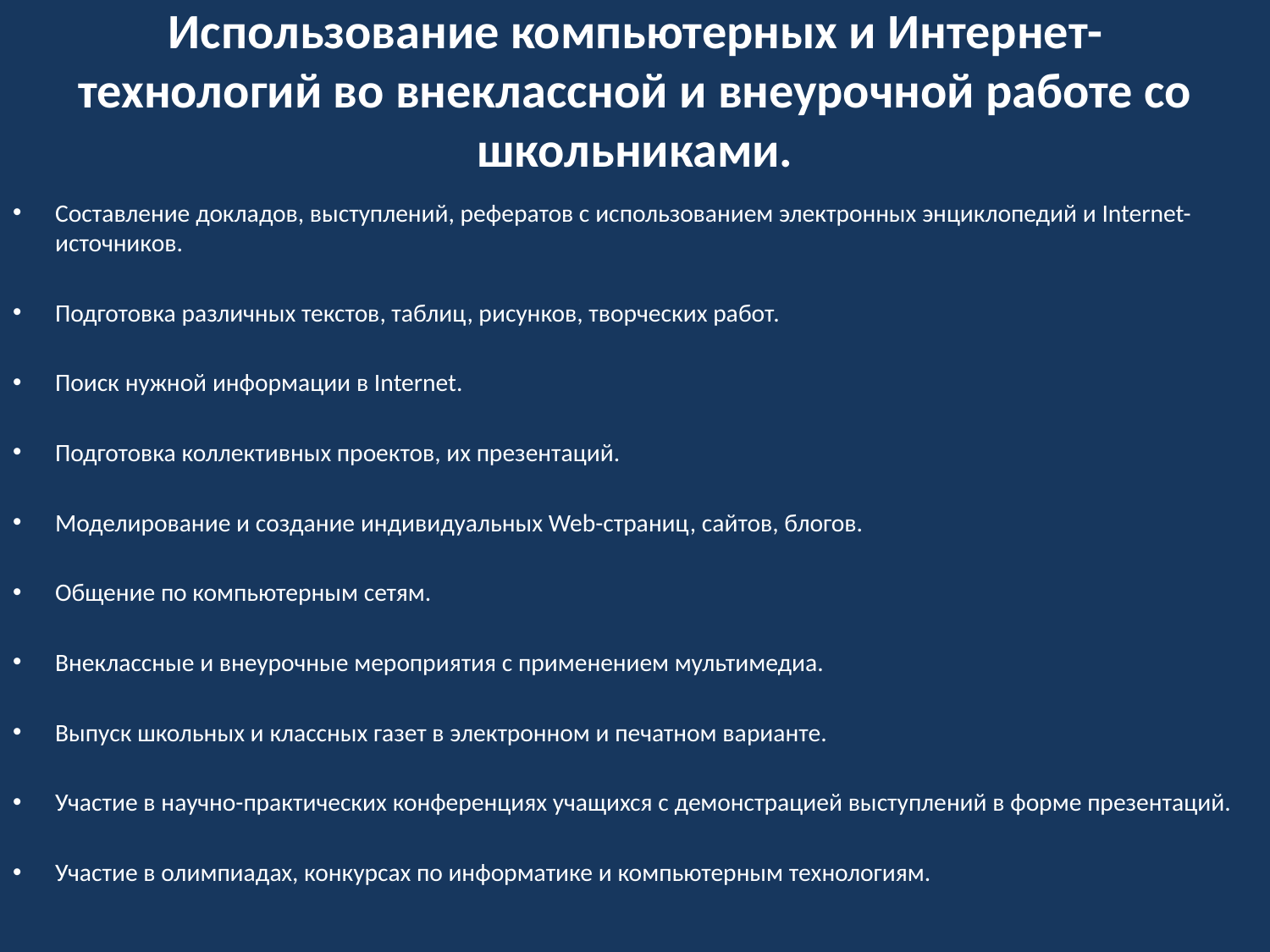

# Использование компьютерных и Интернет-технологий во внеклассной и внеурочной работе со школьниками.
Составление докладов, выступлений, рефератов с использованием электронных энциклопедий и Internet- источников.

Подготовка различных текстов, таблиц, рисунков, творческих работ.

Поиск нужной информации в Internet.

Подготовка коллективных проектов, их презентаций.

Моделирование и создание индивидуальных Web-страниц, сайтов, блогов.

Общение по компьютерным сетям.

Внеклассные и внеурочные мероприятия с применением мультимедиа.

Выпуск школьных и классных газет в электронном и печатном варианте.

Участие в научно-практических конференциях учащихся с демонстрацией выступлений в форме презентаций.

Участие в олимпиадах, конкурсах по информатике и компьютерным технологиям.